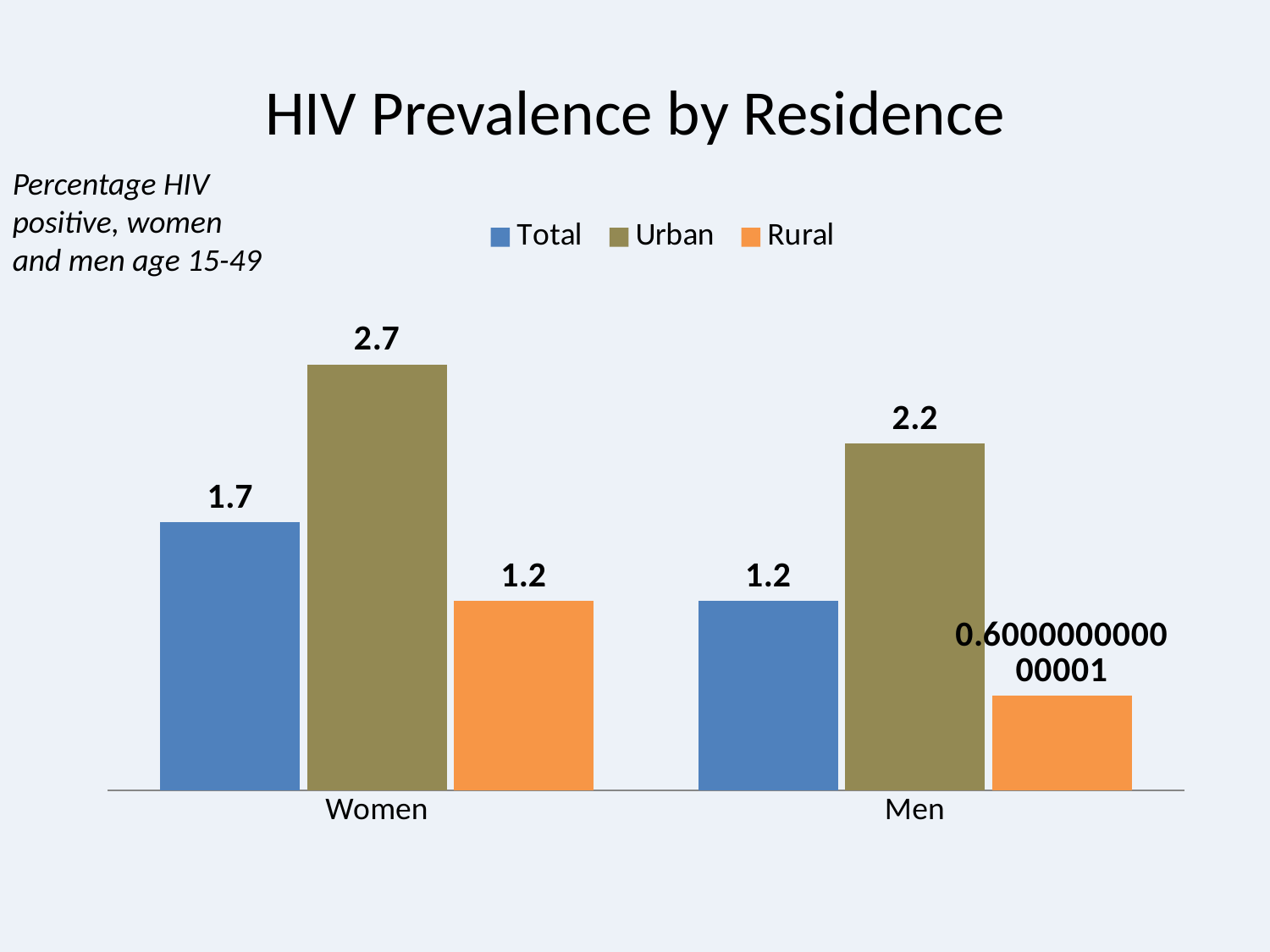

# HIV Prevalence by Residence
Percentage HIV positive, women and men age 15-49

### Chart

| Category | Total | Urban | Rural |
|---|---|---|---|
| Women | 1.7 | 2.7 | 1.2 |
| Men | 1.2 | 2.2 | 0.6000000000000005 |